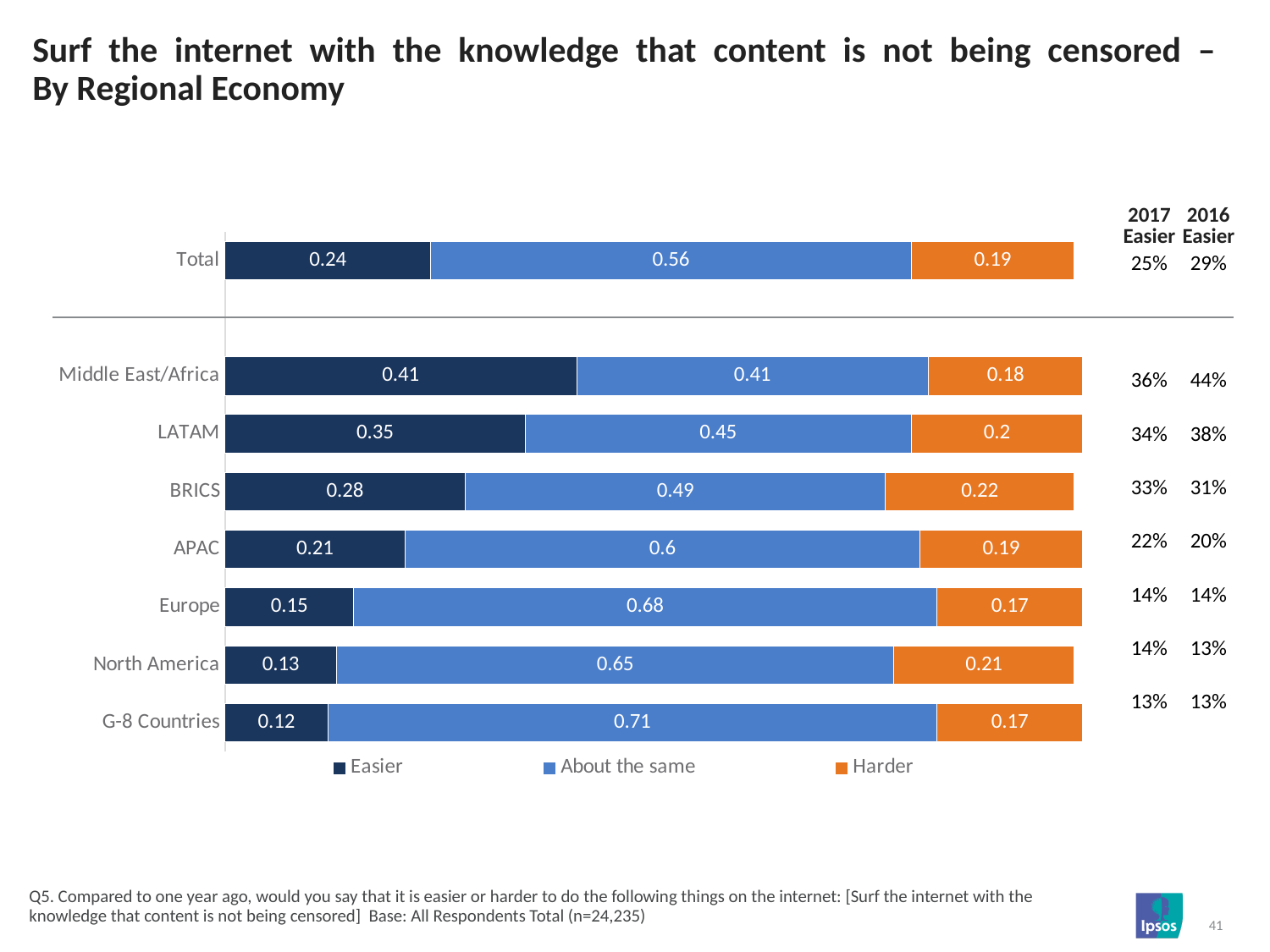

# Surf the internet with the knowledge that content is not being censored – By Regional Economy
| 2017 Easier | 2016 Easier |
| --- | --- |
| 25% | 29% |
| 36% | 44% |
| 34% | 38% |
| 33% | 31% |
| 22% | 20% |
| 14% | 14% |
| 14% | 13% |
| 13% | 13% |

### Chart

| Category | Easier | About the same | Harder |
|---|---|---|---|
| Total | 0.24 | 0.56 | 0.19 |
|  | None | None | None |
| Middle East/Africa | 0.41 | 0.41 | 0.18 |
| LATAM | 0.35 | 0.45 | 0.2 |
| BRICS | 0.28 | 0.49 | 0.22 |
| APAC | 0.21 | 0.6 | 0.19 |
| Europe | 0.15 | 0.68 | 0.17 |
| North America | 0.13 | 0.65 | 0.21 |
| G-8 Countries | 0.12 | 0.71 | 0.17 |
Q5. Compared to one year ago, would you say that it is easier or harder to do the following things on the internet: [Surf the internet with the knowledge that content is not being censored]  Base: All Respondents Total (n=24,235)